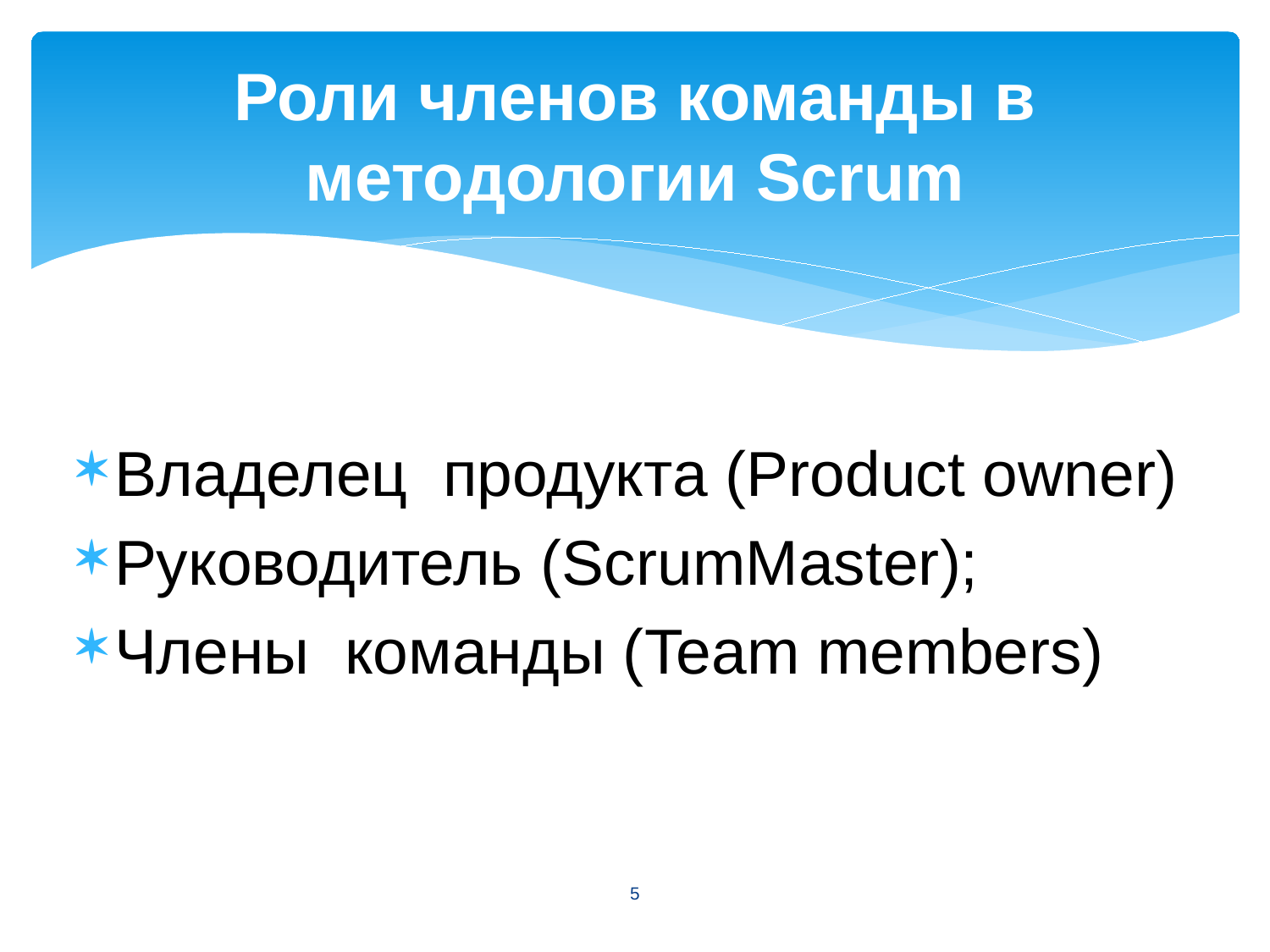

# Роли членов команды в методологии Scrum
Владелец  продукта (Product owner)
Руководитель (ScrumMaster);
Члены  команды (Team members)
5